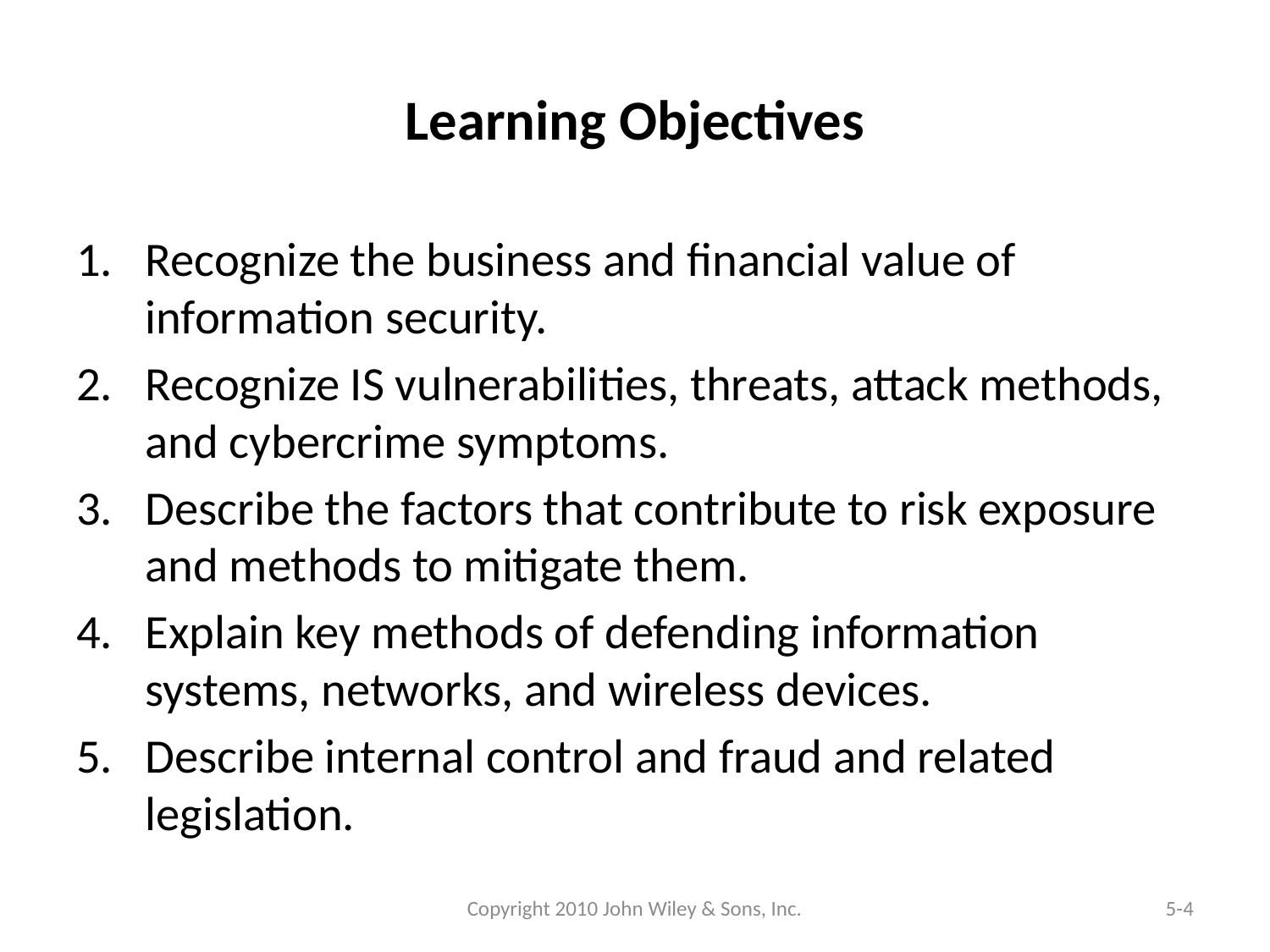

# Learning Objectives
Recognize the business and financial value of information security.
Recognize IS vulnerabilities, threats, attack methods, and cybercrime symptoms.
Describe the factors that contribute to risk exposure and methods to mitigate them.
Explain key methods of defending information systems, networks, and wireless devices.
Describe internal control and fraud and related legislation.

Copyright 2010 John Wiley & Sons, Inc.
5-4